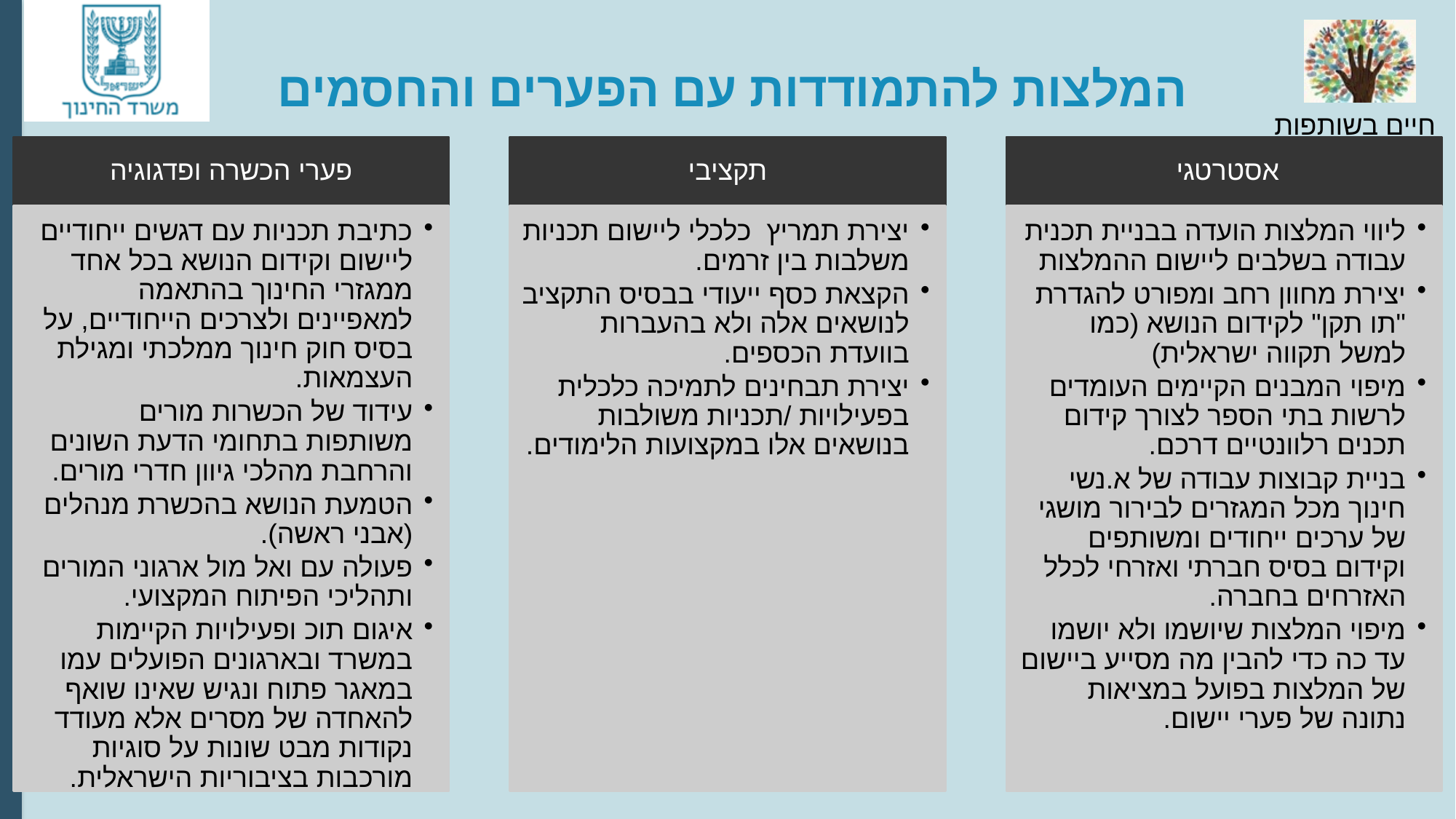

# המלצות להתמודדות עם הפערים והחסמים
פערי הכשרה ופדגוגיה
תקציבי
אסטרטגי
כתיבת תכניות עם דגשים ייחודיים ליישום וקידום הנושא בכל אחד ממגזרי החינוך בהתאמה למאפיינים ולצרכים הייחודיים, על בסיס חוק חינוך ממלכתי ומגילת העצמאות.
עידוד של הכשרות מורים משותפות בתחומי הדעת השונים והרחבת מהלכי גיוון חדרי מורים.
הטמעת הנושא בהכשרת מנהלים (אבני ראשה).
פעולה עם ואל מול ארגוני המורים ותהליכי הפיתוח המקצועי.
איגום תוכ ופעילויות הקיימות במשרד ובארגונים הפועלים עמו במאגר פתוח ונגיש שאינו שואף להאחדה של מסרים אלא מעודד נקודות מבט שונות על סוגיות מורכבות בציבוריות הישראלית.
יצירת תמריץ  כלכלי ליישום תכניות משלבות בין זרמים.
הקצאת כסף ייעודי בבסיס התקציב לנושאים אלה ולא בהעברות בוועדת הכספים.
יצירת תבחינים לתמיכה כלכלית  בפעילויות /תכניות משולבות בנושאים אלו במקצועות הלימודים.

ליווי המלצות הועדה בבניית תכנית עבודה בשלבים ליישום ההמלצות
יצירת מחוון רחב ומפורט להגדרת "תו תקן" לקידום הנושא (כמו למשל תקווה ישראלית)
מיפוי המבנים הקיימים העומדים לרשות בתי הספר לצורך קידום תכנים רלוונטיים דרכם.
בניית קבוצות עבודה של א.נשי חינוך מכל המגזרים לבירור מושגי של ערכים ייחודים ומשותפים וקידום בסיס חברתי ואזרחי לכלל האזרחים בחברה.
מיפוי המלצות שיושמו ולא יושמו עד כה כדי להבין מה מסייע ביישום של המלצות בפועל במציאות נתונה של פערי יישום.